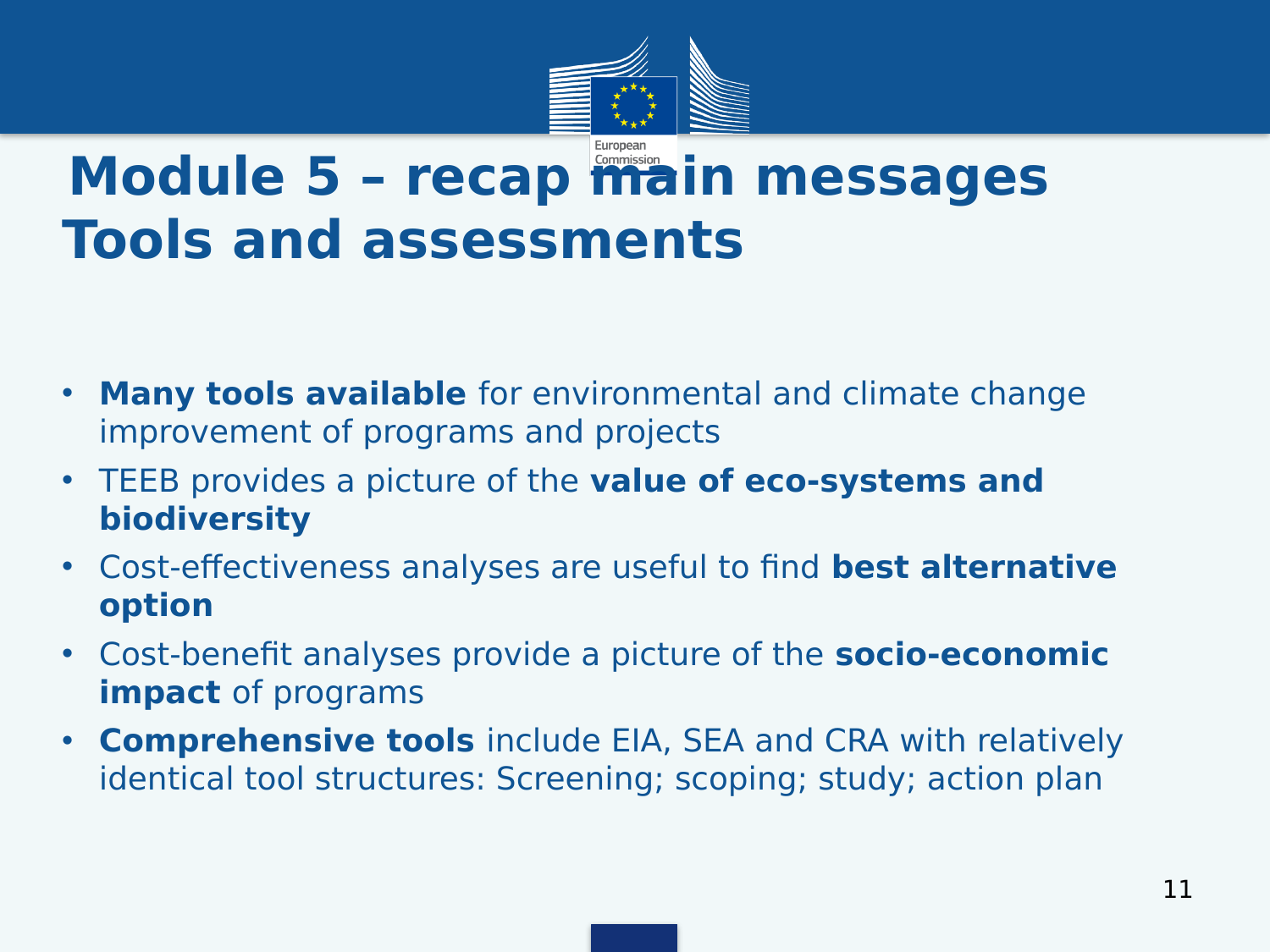

# Module 5 – recap main messages Tools and assessments
Many tools available for environmental and climate change improvement of programs and projects
TEEB provides a picture of the value of eco-systems and biodiversity
Cost-effectiveness analyses are useful to find best alternative option
Cost-benefit analyses provide a picture of the socio-economic impact of programs
Comprehensive tools include EIA, SEA and CRA with relatively identical tool structures: Screening; scoping; study; action plan
11